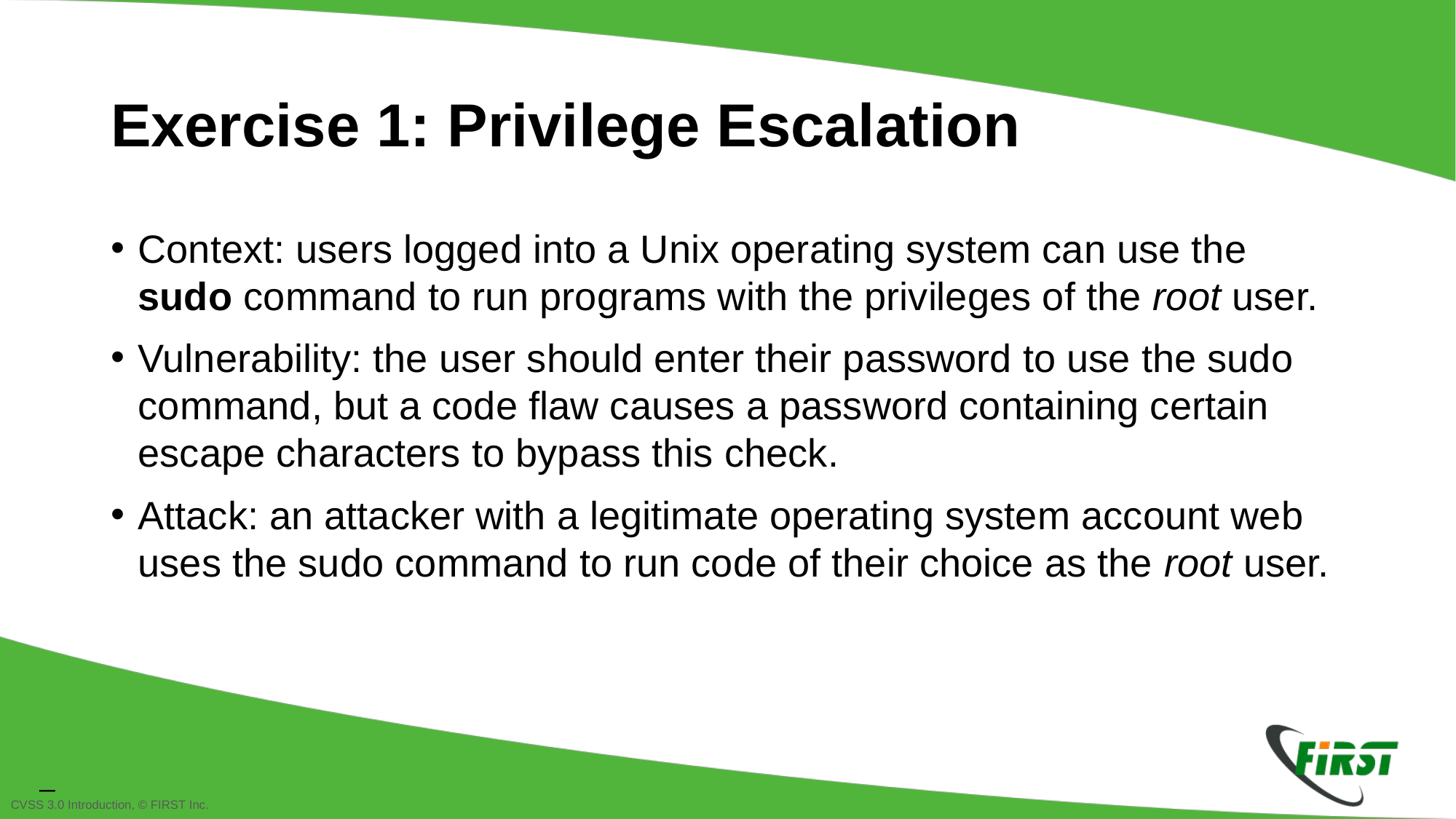

Exercise 1: Privilege Escalation
Context: users logged into a Unix operating system can use the sudo command to run programs with the privileges of the root user.
Vulnerability: the user should enter their password to use the sudo command, but a code flaw causes a password containing certain escape characters to bypass this check.
Attack: an attacker with a legitimate operating system account web uses the sudo command to run code of their choice as the root user.
_